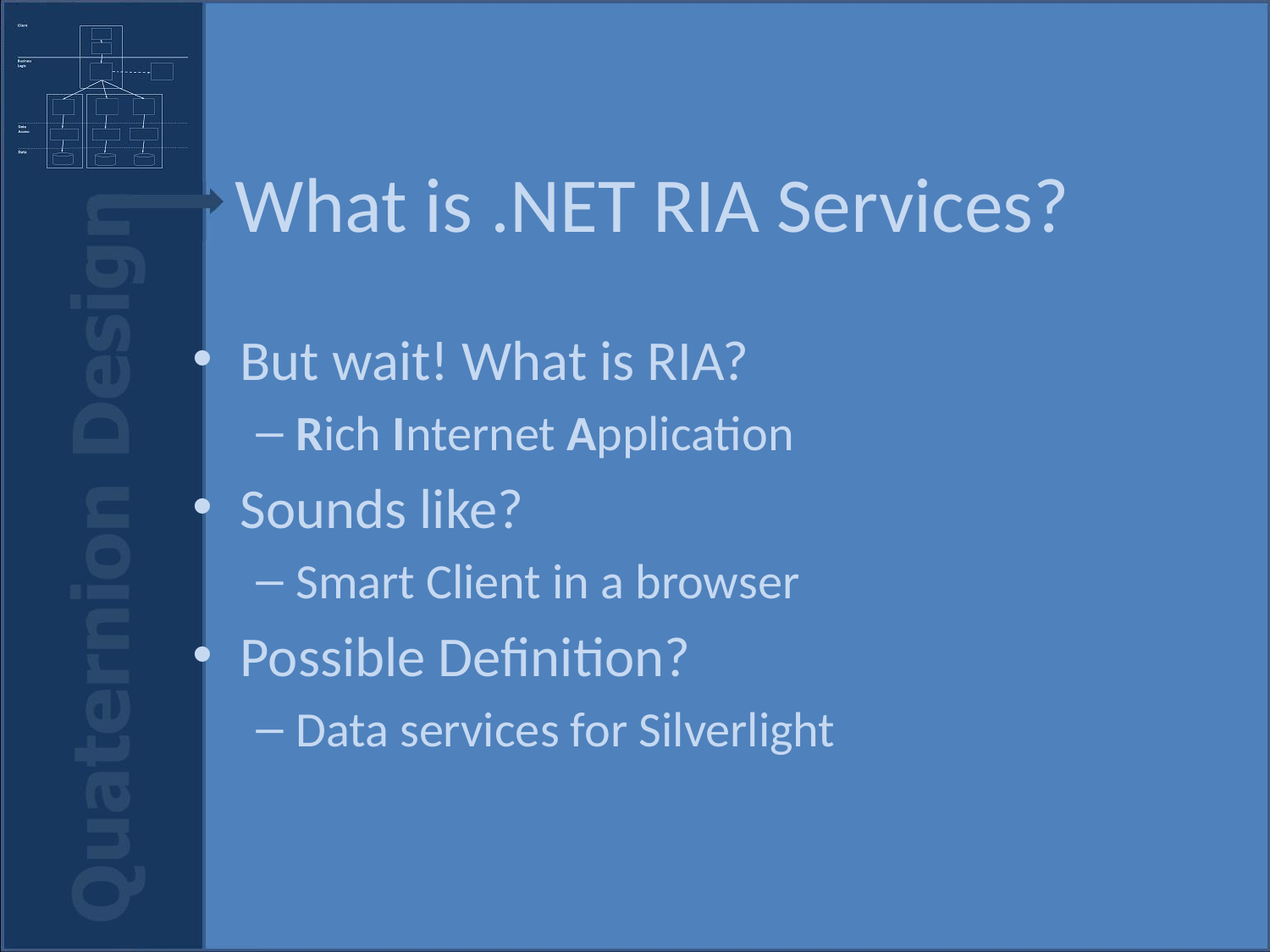

# What is .NET RIA Services?
But wait! What is RIA?
Rich Internet Application
Sounds like?
Smart Client in a browser
Possible Definition?
Data services for Silverlight